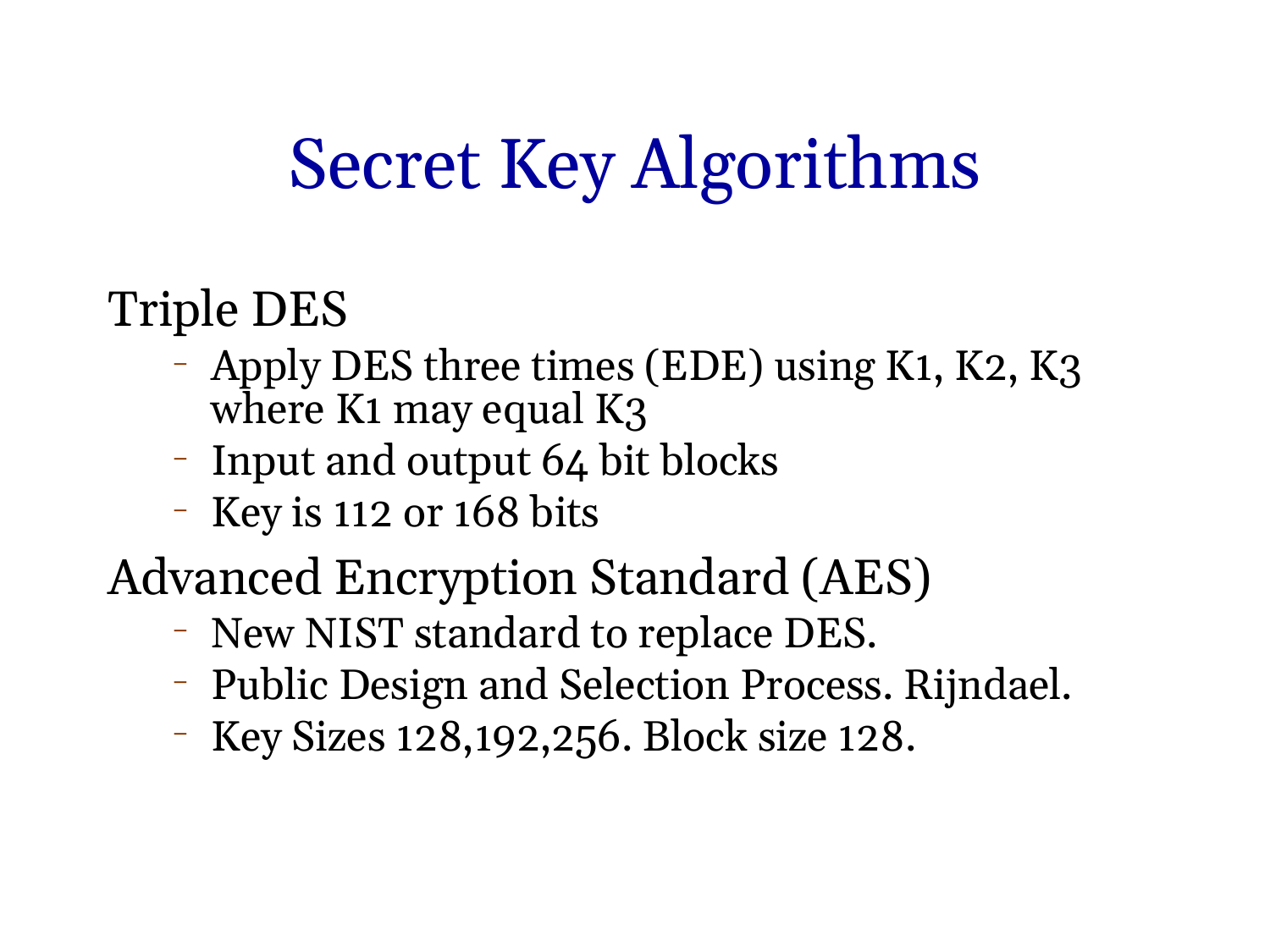

# Secret Key Algorithms
Triple DES
Apply DES three times (EDE) using K1, K2, K3 where K1 may equal K3
Input and output 64 bit blocks
Key is 112 or 168 bits
Advanced Encryption Standard (AES)
New NIST standard to replace DES.
Public Design and Selection Process. Rijndael.
Key Sizes 128,192,256. Block size 128.